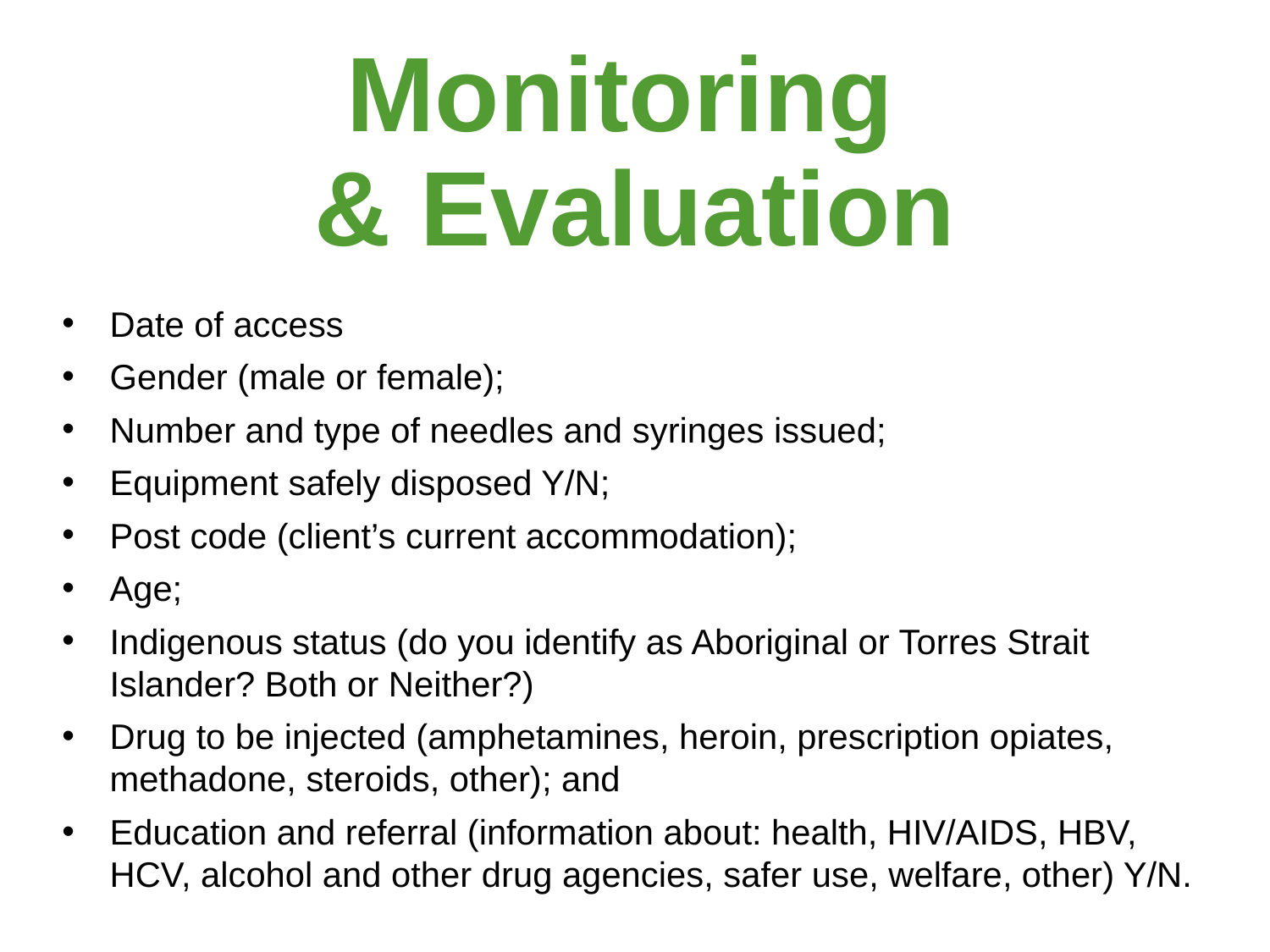

# Monitoring & Evaluation
Date of access
Gender (male or female);
Number and type of needles and syringes issued;
Equipment safely disposed Y/N;
Post code (client’s current accommodation);
Age;
Indigenous status (do you identify as Aboriginal or Torres Strait Islander? Both or Neither?)
Drug to be injected (amphetamines, heroin, prescription opiates, methadone, steroids, other); and
Education and referral (information about: health, HIV/AIDS, HBV, HCV, alcohol and other drug agencies, safer use, welfare, other) Y/N.